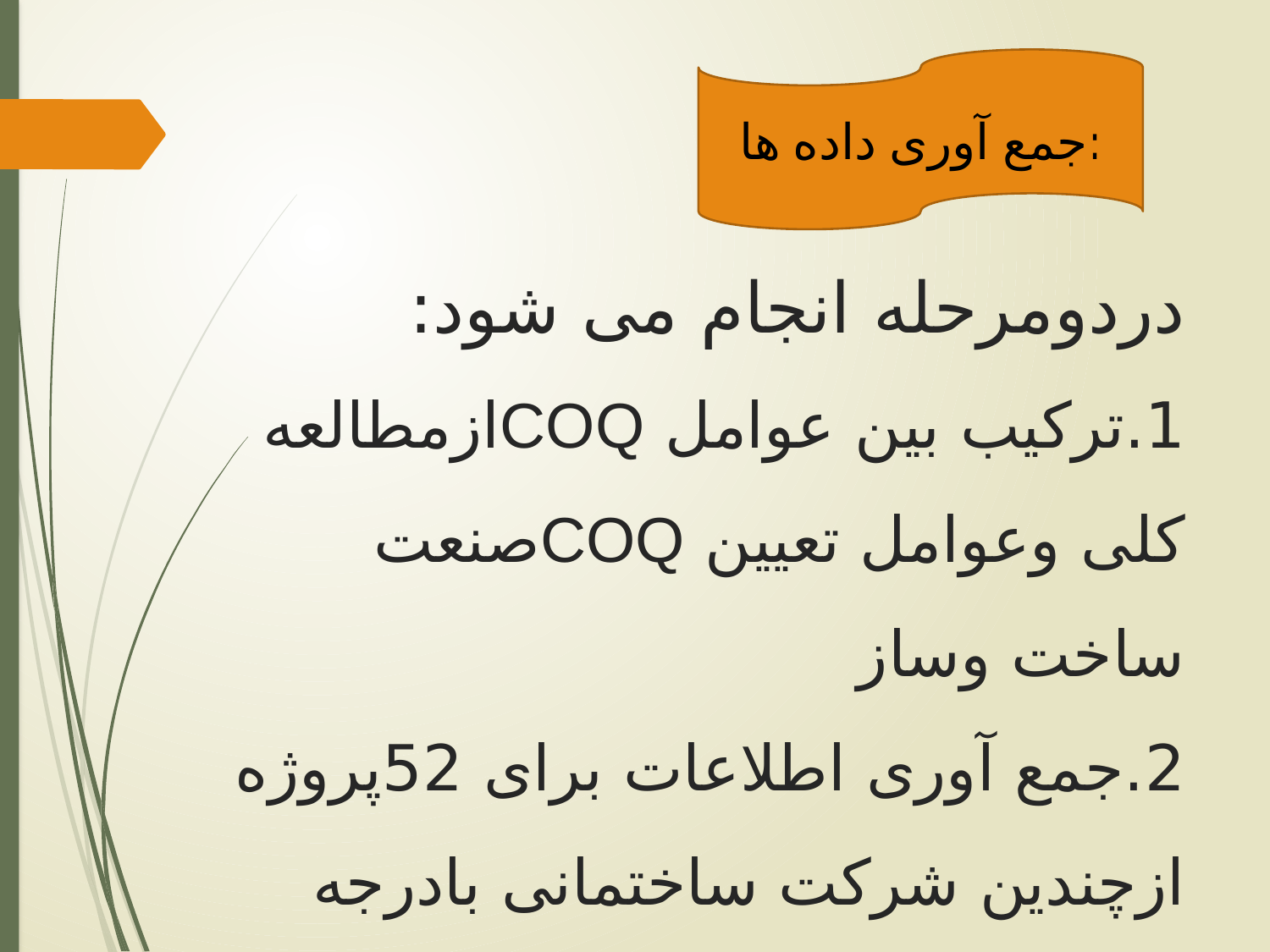

جمع آوری داده ها:
# دردومرحله انجام می شود: 1.ترکیب بین عوامل COQازمطالعه کلی وعوامل تعیین COQصنعت ساخت وساز 2.جمع آوری اطلاعات برای 52پروژه ازچندین شرکت ساختمانی بادرجه 1و2